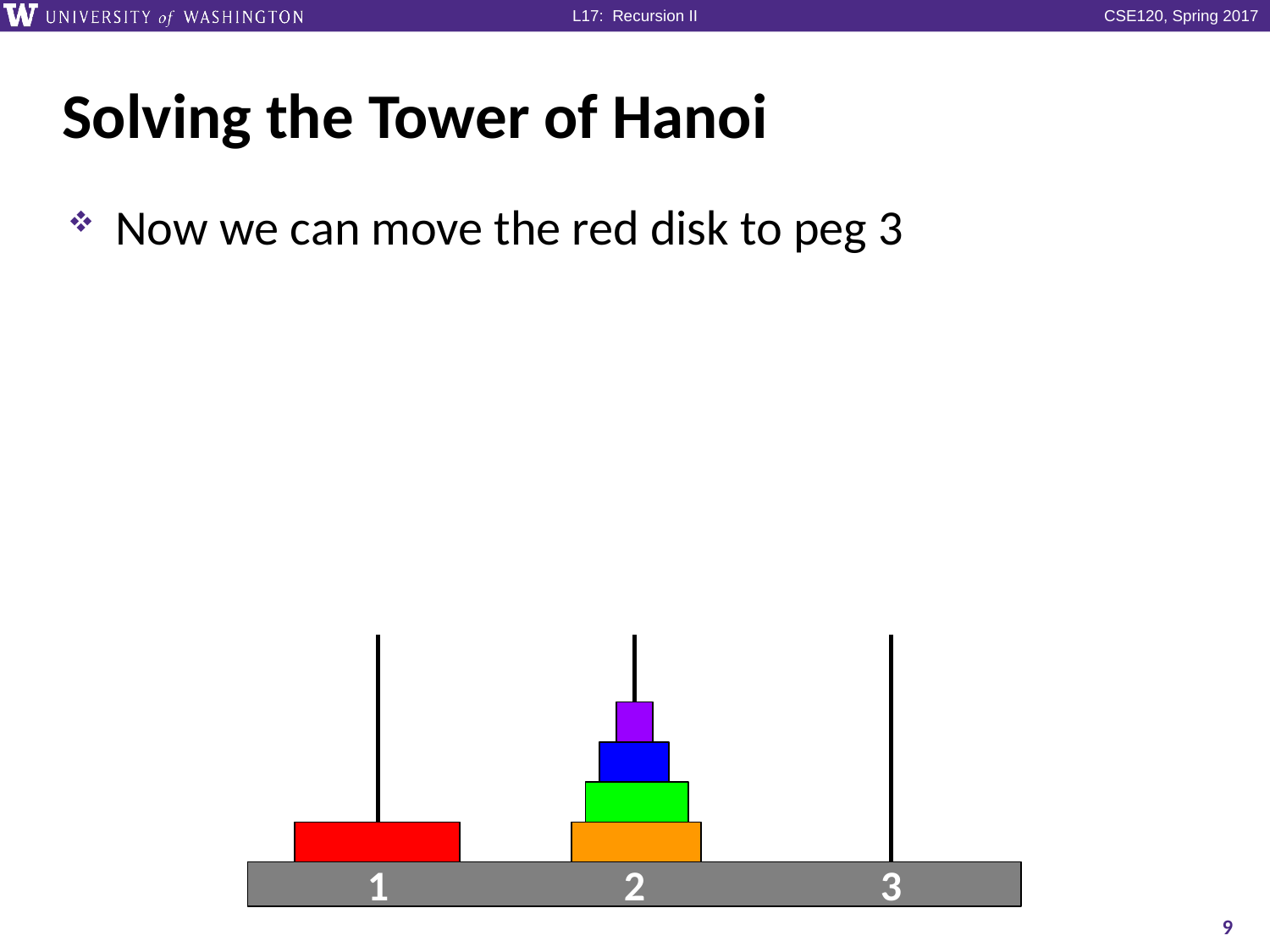

# Solving the Tower of Hanoi
Now we can move the red disk to peg 3
2
3
1

9